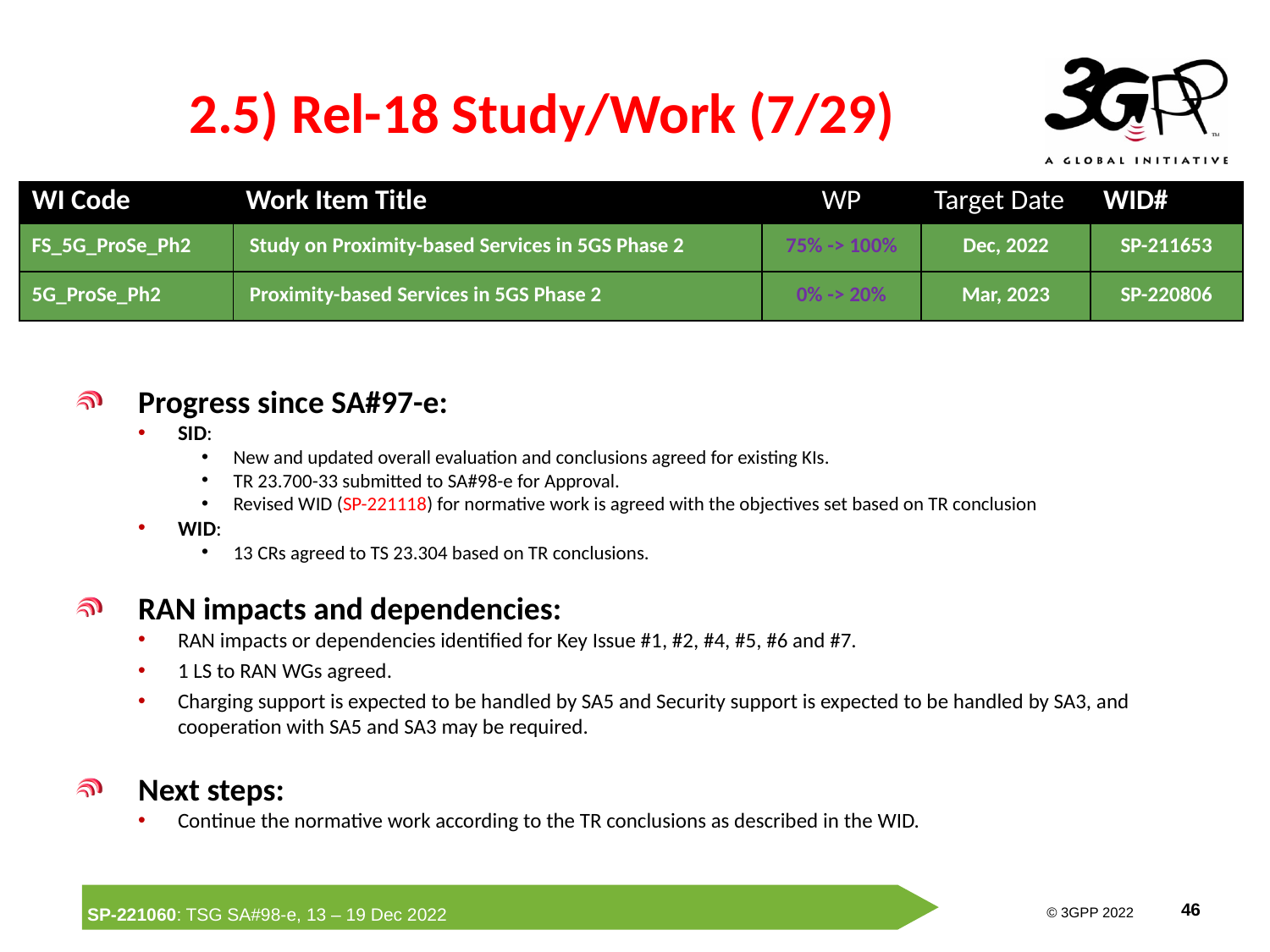

# 2.5) Rel-18 Study/Work (7/29)
| WI Code | Work Item Title | WP | Target Date | WID# |
| --- | --- | --- | --- | --- |
| FS\_5G\_ProSe\_Ph2 | Study on Proximity-based Services in 5GS Phase 2 | 75% -> 100% | Dec, 2022 | SP-211653 |
| 5G\_ProSe\_Ph2 | Proximity-based Services in 5GS Phase 2 | 0% -> 20% | Mar, 2023 | SP-220806 |
Progress since SA#97-e:
SID:
New and updated overall evaluation and conclusions agreed for existing KIs.
TR 23.700-33 submitted to SA#98-e for Approval.
Revised WID (SP-221118) for normative work is agreed with the objectives set based on TR conclusion
WID:
13 CRs agreed to TS 23.304 based on TR conclusions.

RAN impacts and dependencies:
RAN impacts or dependencies identified for Key Issue #1, #2, #4, #5, #6 and #7.
1 LS to RAN WGs agreed.
Charging support is expected to be handled by SA5 and Security support is expected to be handled by SA3, and cooperation with SA5 and SA3 may be required.

Next steps:
Continue the normative work according to the TR conclusions as described in the WID.